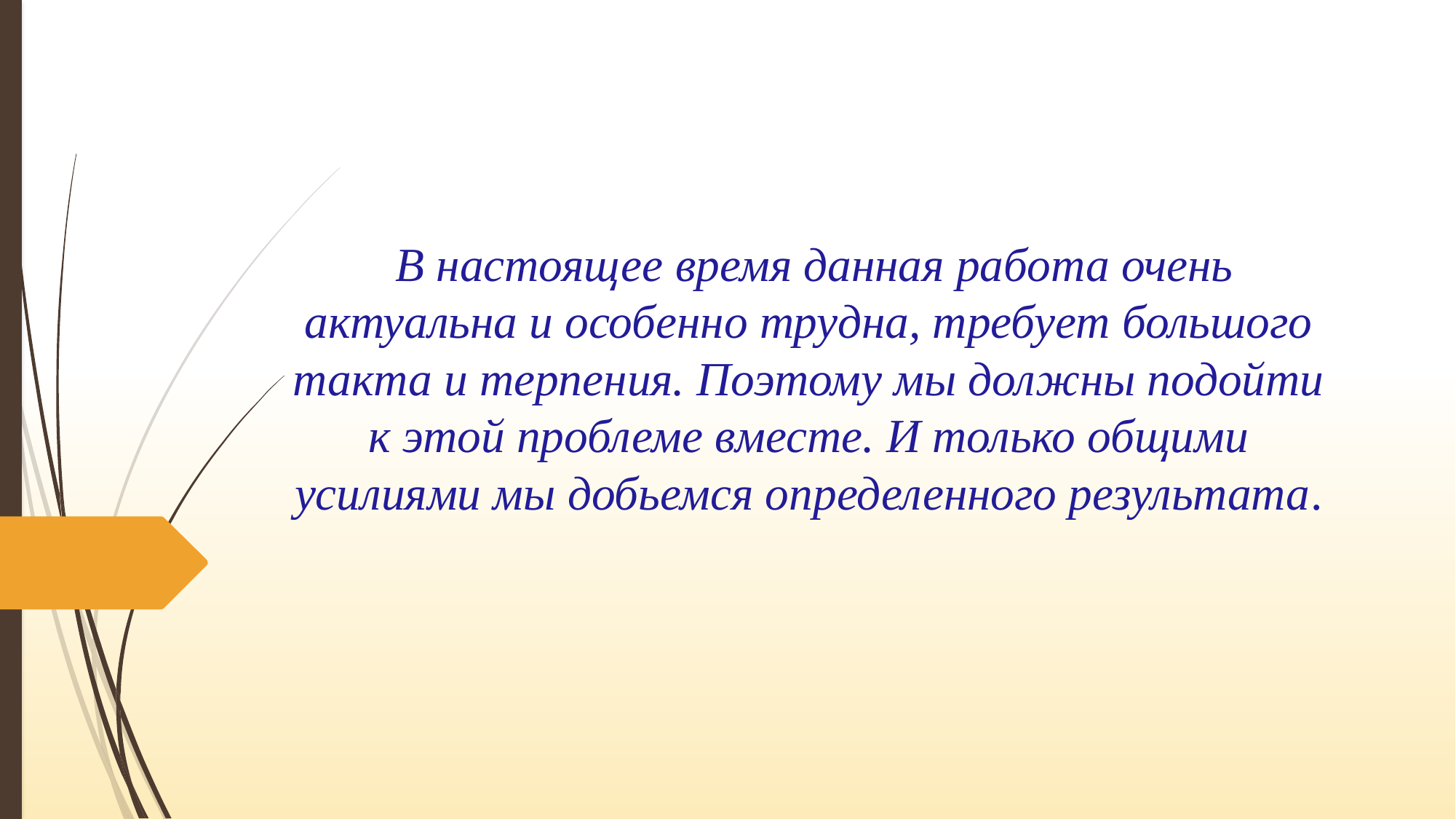

# В настоящее время данная работа очень актуальна и особенно трудна, требует большого такта и терпения. Поэтому мы должны подойти к этой проблеме вместе. И только общими усилиями мы добьемся определенного результата.